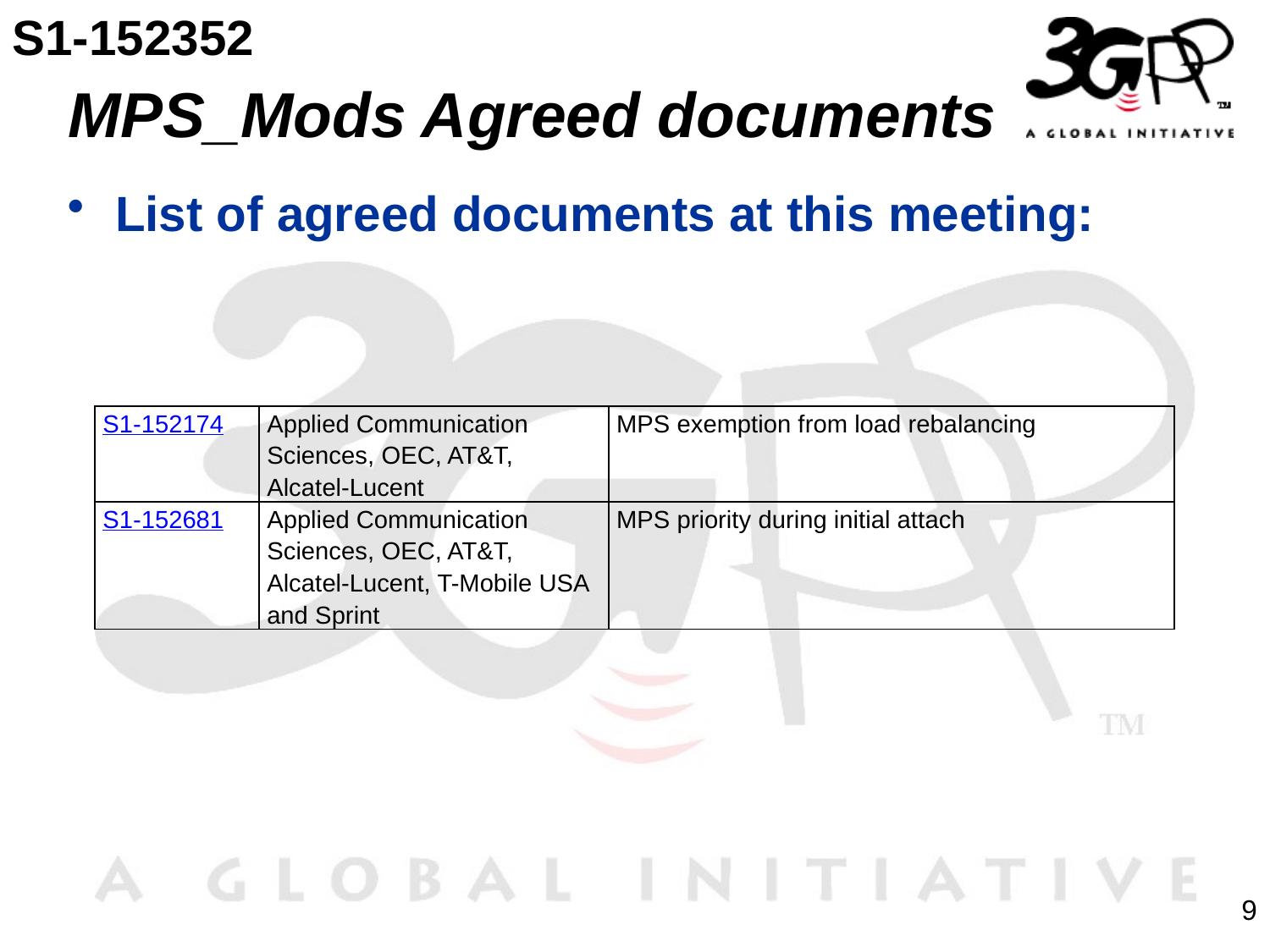

S1-152352
# MPS_Mods Agreed documents
List of agreed documents at this meeting:

| S1-152174 | Applied Communication Sciences, OEC, AT&T, Alcatel-Lucent | MPS exemption from load rebalancing |
| --- | --- | --- |
| S1-152681 | Applied Communication Sciences, OEC, AT&T, Alcatel-Lucent, T-Mobile USA and Sprint | MPS priority during initial attach |
9